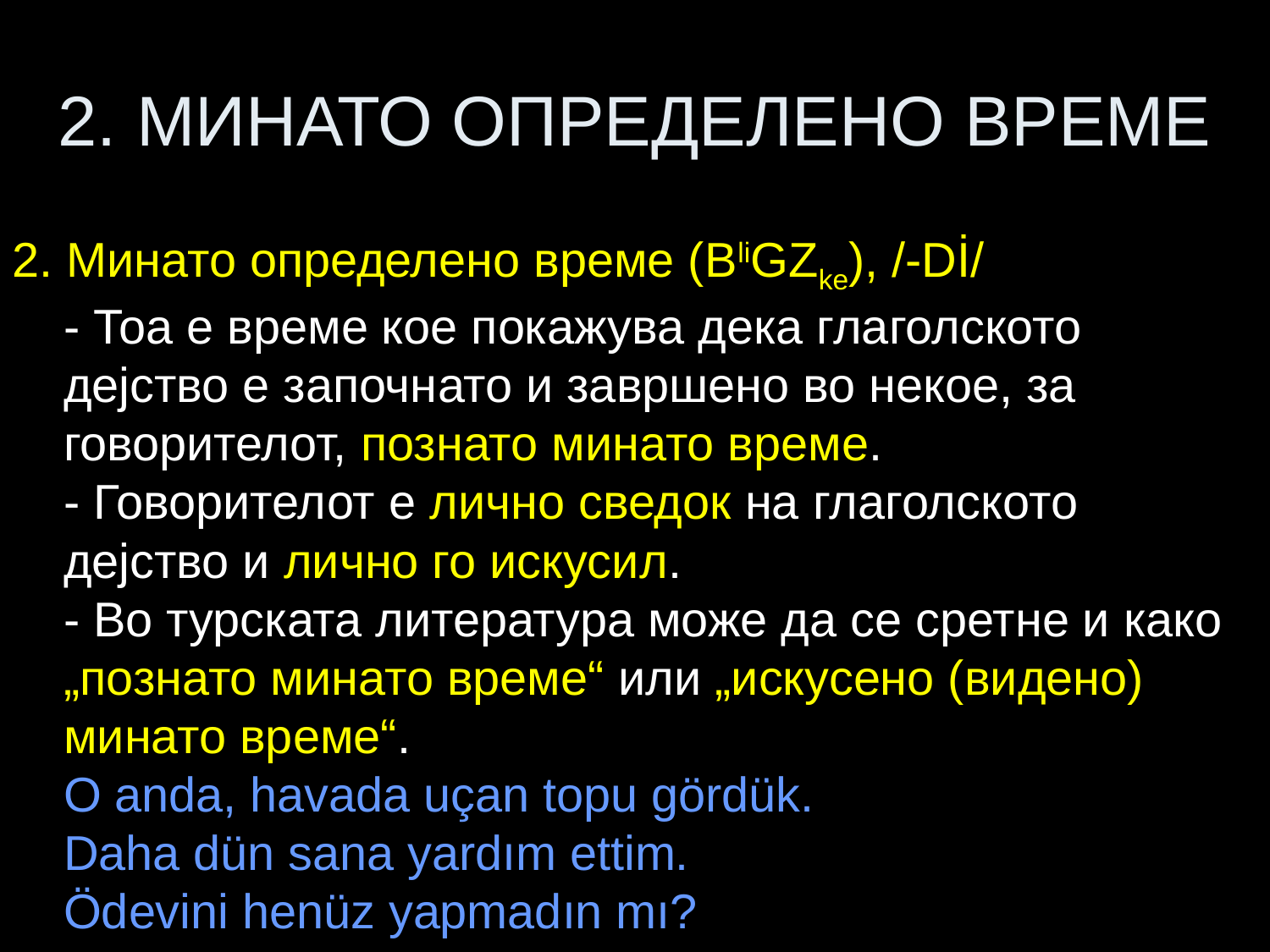

# 2. МИНАТО ОПРЕДЕЛЕНО ВРЕМЕ
2. Минато определено време (BliGZke), /-Dİ/
- Тоа е време кое покажува дека глаголското дејство е започнато и завршено во некое, за говорителот, познато минато време.
- Говорителот е лично сведок на глаголското дејство и лично го искусил.
- Во турската литература може да се сретне и како „познато минато време“ или „искусено (видено) минато време“.
O anda, havada uçan topu gördük.
Daha dün sana yardım ettim.
Ödevini henüz yapmadın mı?